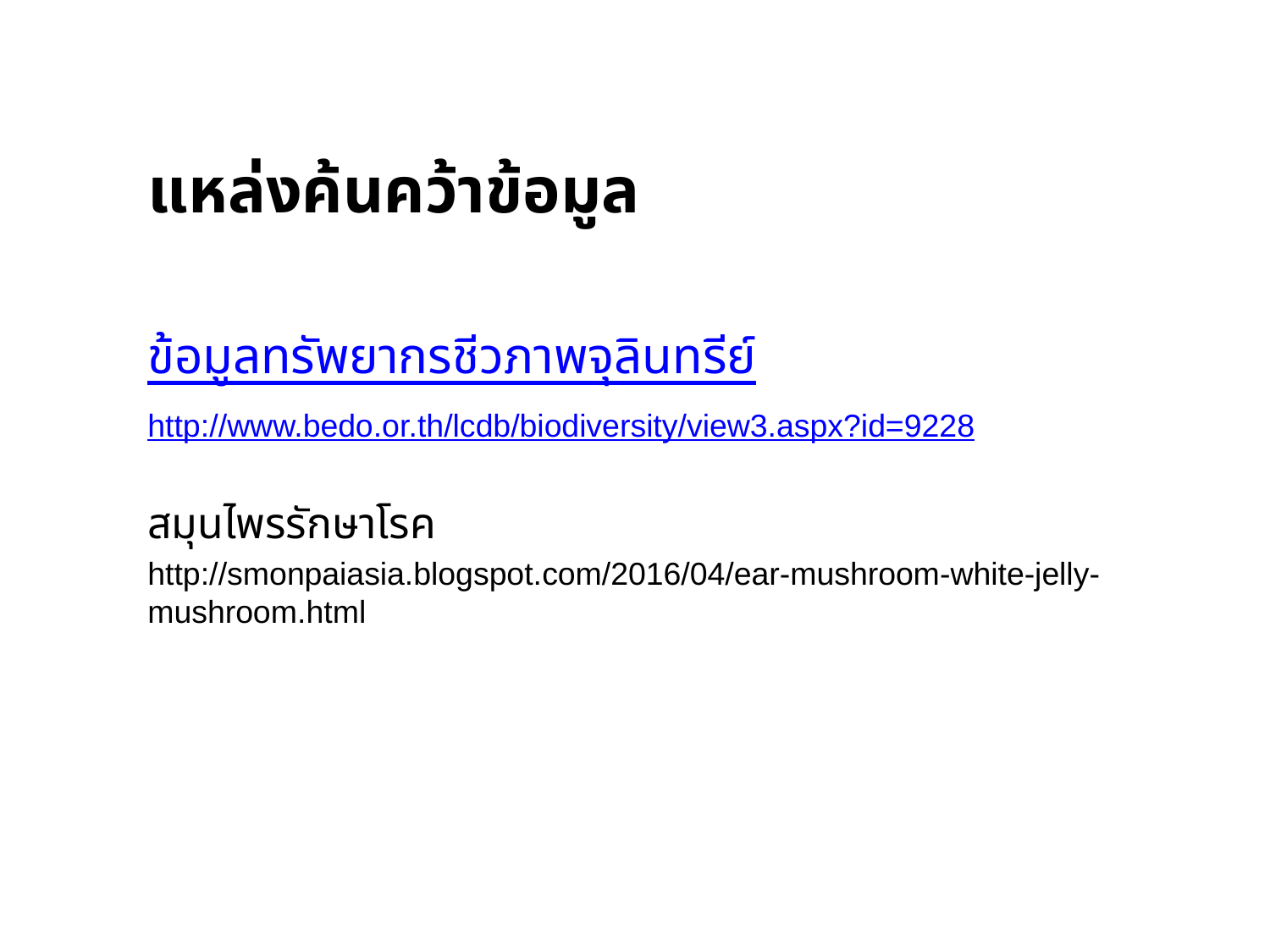

แหล่งค้นคว้าข้อมูล

ข้อมูลทรัพยากรชีวภาพจุลินทรีย์
http://www.bedo.or.th/lcdb/biodiversity/view3.aspx?id=9228

สมุนไพรรักษาโรค
http://smonpaiasia.blogspot.com/2016/04/ear-mushroom-white-jelly-mushroom.html